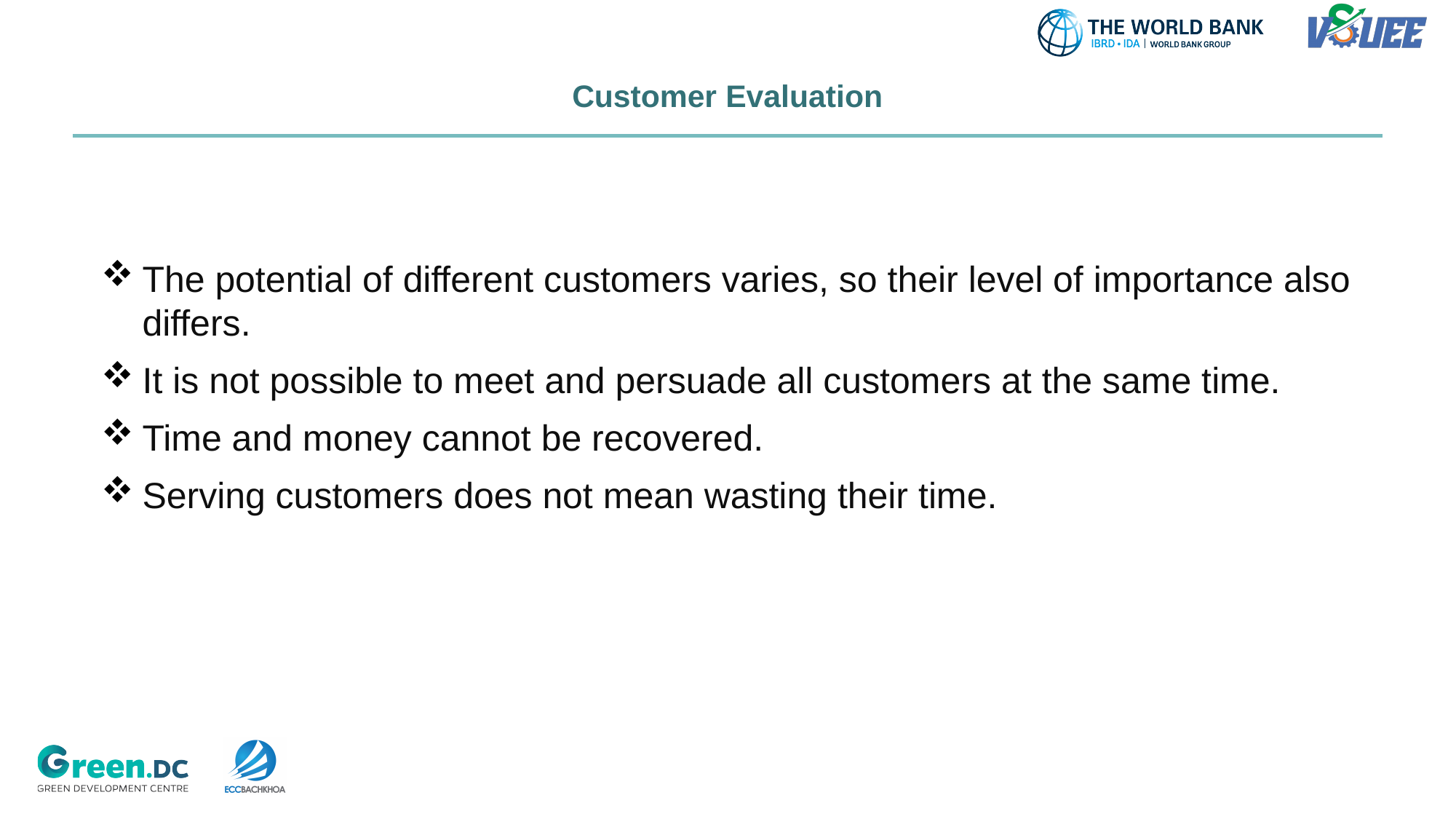

# Customer Evaluation
The potential of different customers varies, so their level of importance also differs.
It is not possible to meet and persuade all customers at the same time.
Time and money cannot be recovered.
Serving customers does not mean wasting their time.